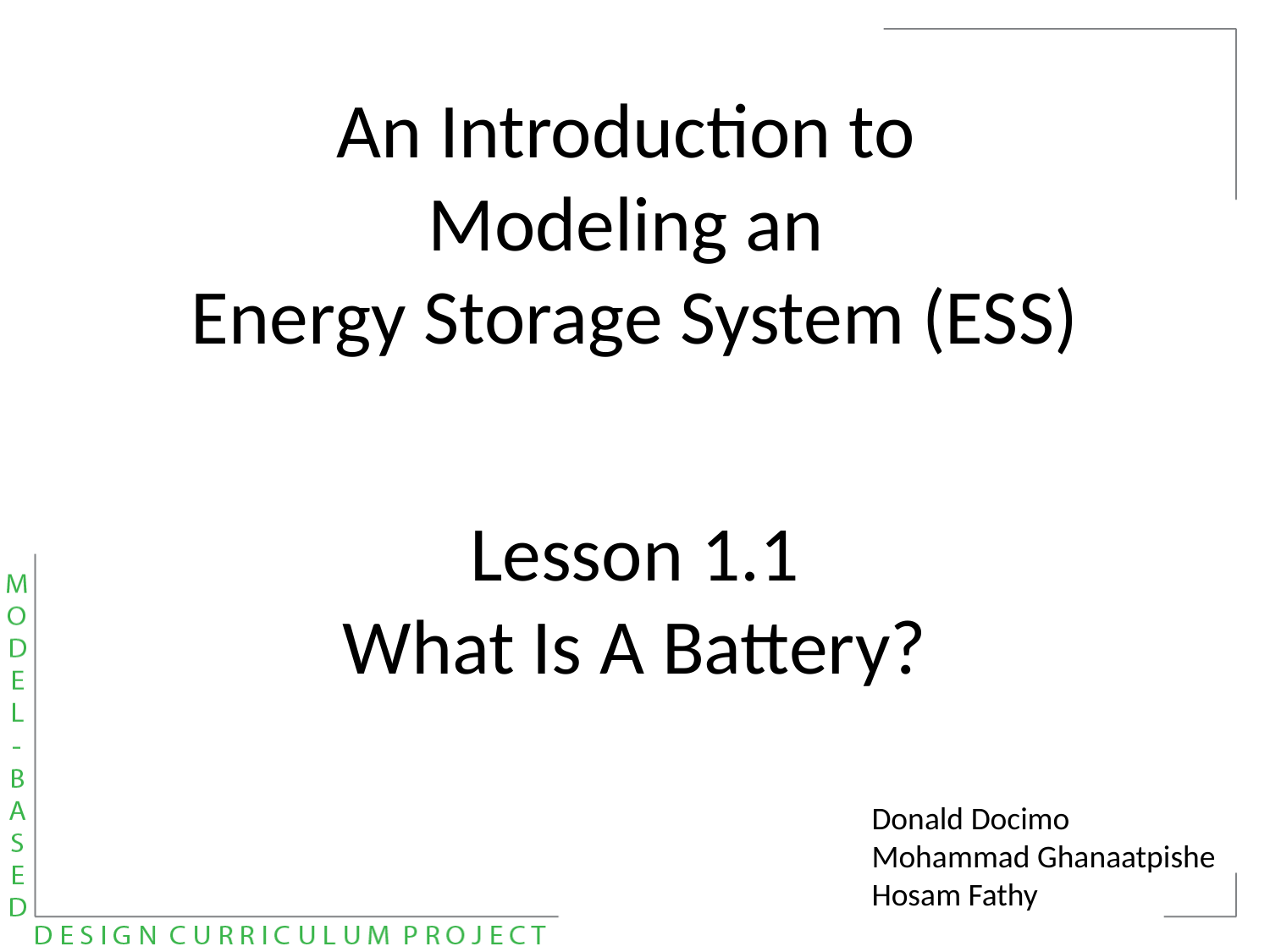

An Introduction to
Modeling an
Energy Storage System (ESS)
Lesson 1.1
What Is A Battery?
Donald Docimo
Mohammad Ghanaatpishe
Hosam Fathy